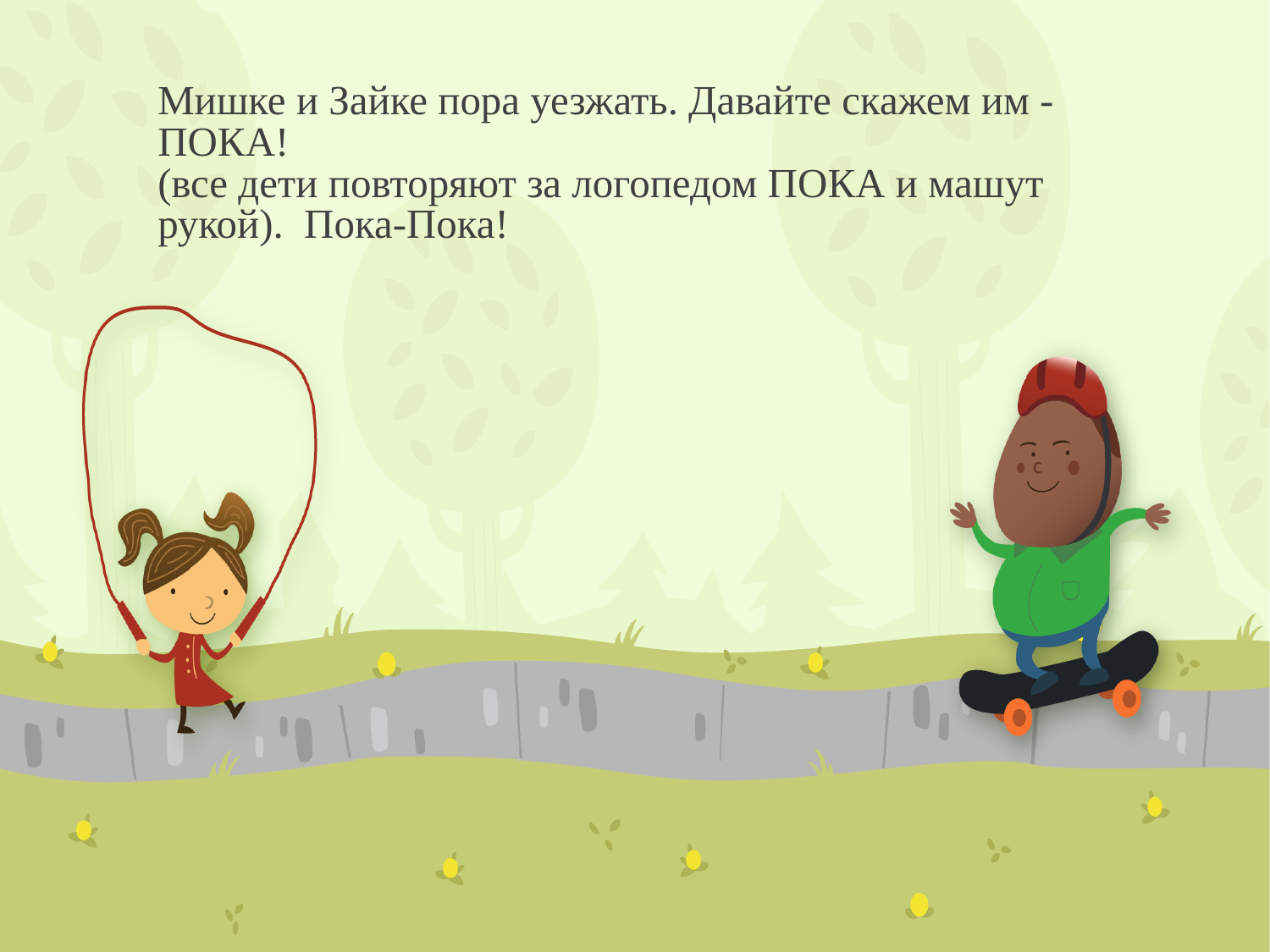

# Мишке и Зайке пора уезжать. Давайте скажем им - ПОКА! (все дети повторяют за логопедом ПОКА и машут рукой).  Пока-Пока!